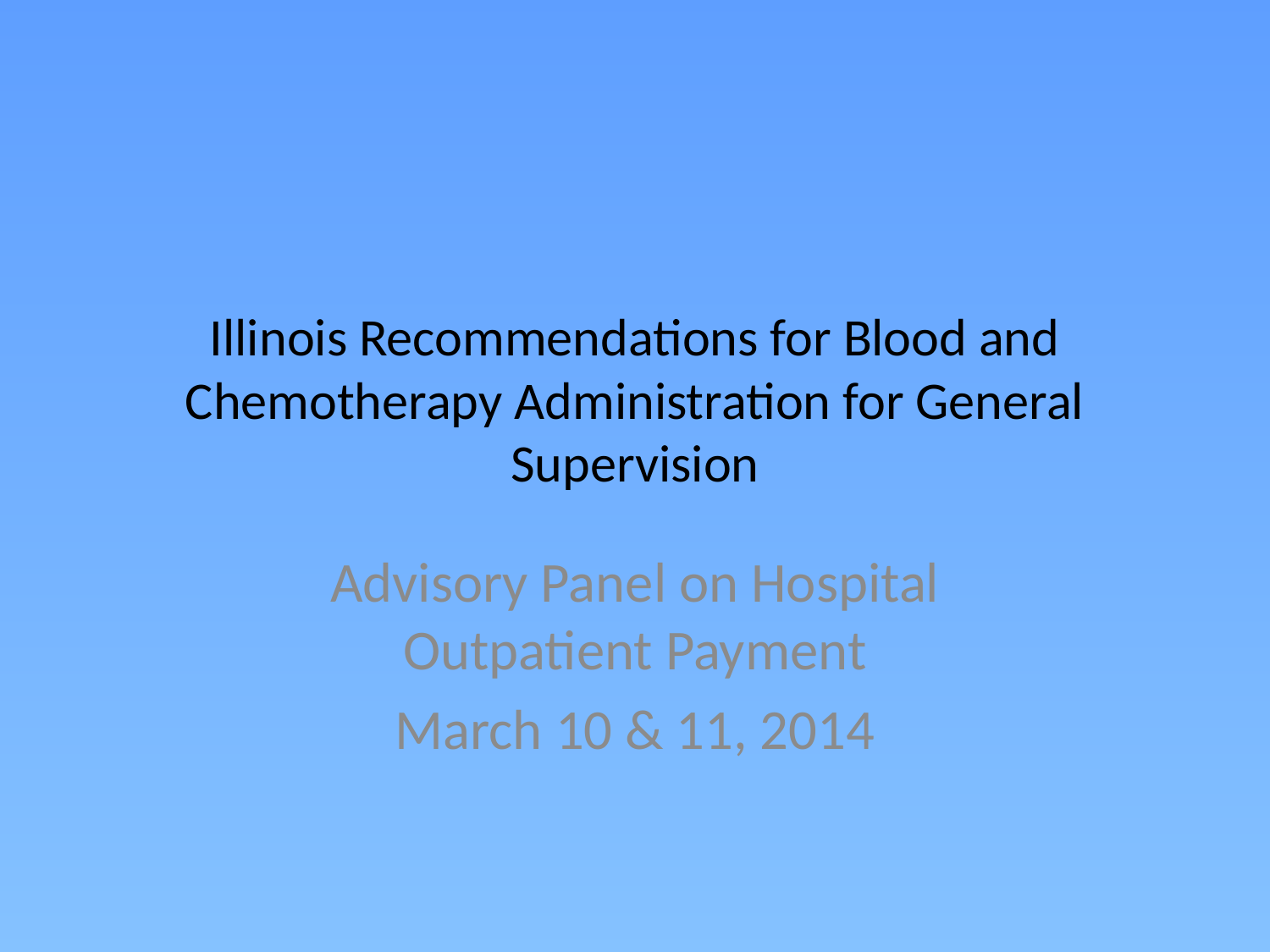

# Illinois Recommendations for Blood and Chemotherapy Administration for General Supervision
Advisory Panel on Hospital Outpatient Payment
March 10 & 11, 2014